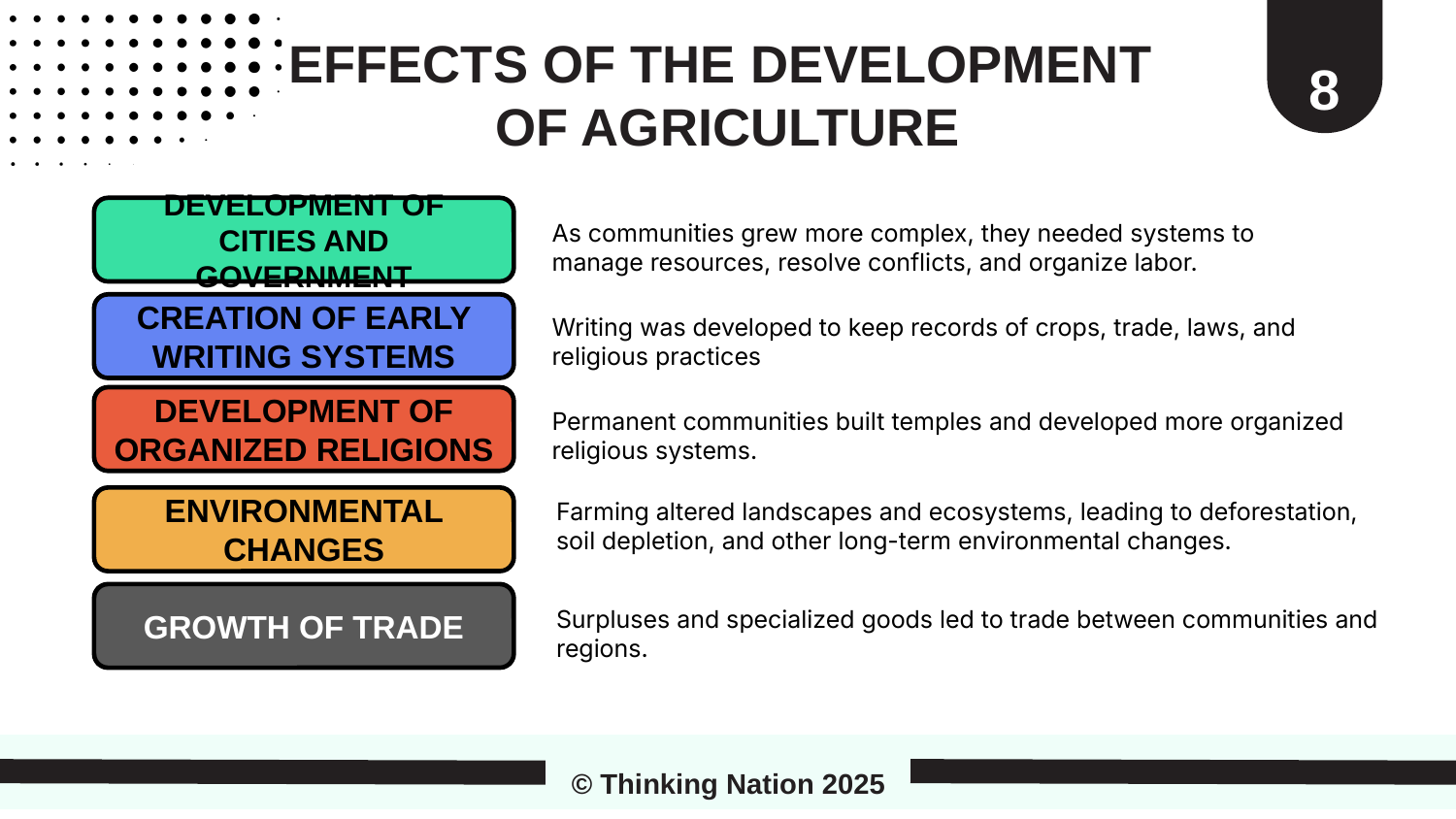

8
EFFECTS OF THE DEVELOPMENT
OF AGRICULTURE
DEVELOPMENT OF CITIES AND GOVERNMENT
As communities grew more complex, they needed systems to manage resources, resolve conflicts, and organize labor.
CREATION OF EARLY WRITING SYSTEMS
Writing was developed to keep records of crops, trade, laws, and religious practices
DEVELOPMENT OF ORGANIZED RELIGIONS
Permanent communities built temples and developed more organized religious systems.
Farming altered landscapes and ecosystems, leading to deforestation, soil depletion, and other long-term environmental changes.
ENVIRONMENTAL CHANGES
GROWTH OF TRADE
Surpluses and specialized goods led to trade between communities and regions.

© Thinking Nation 2025